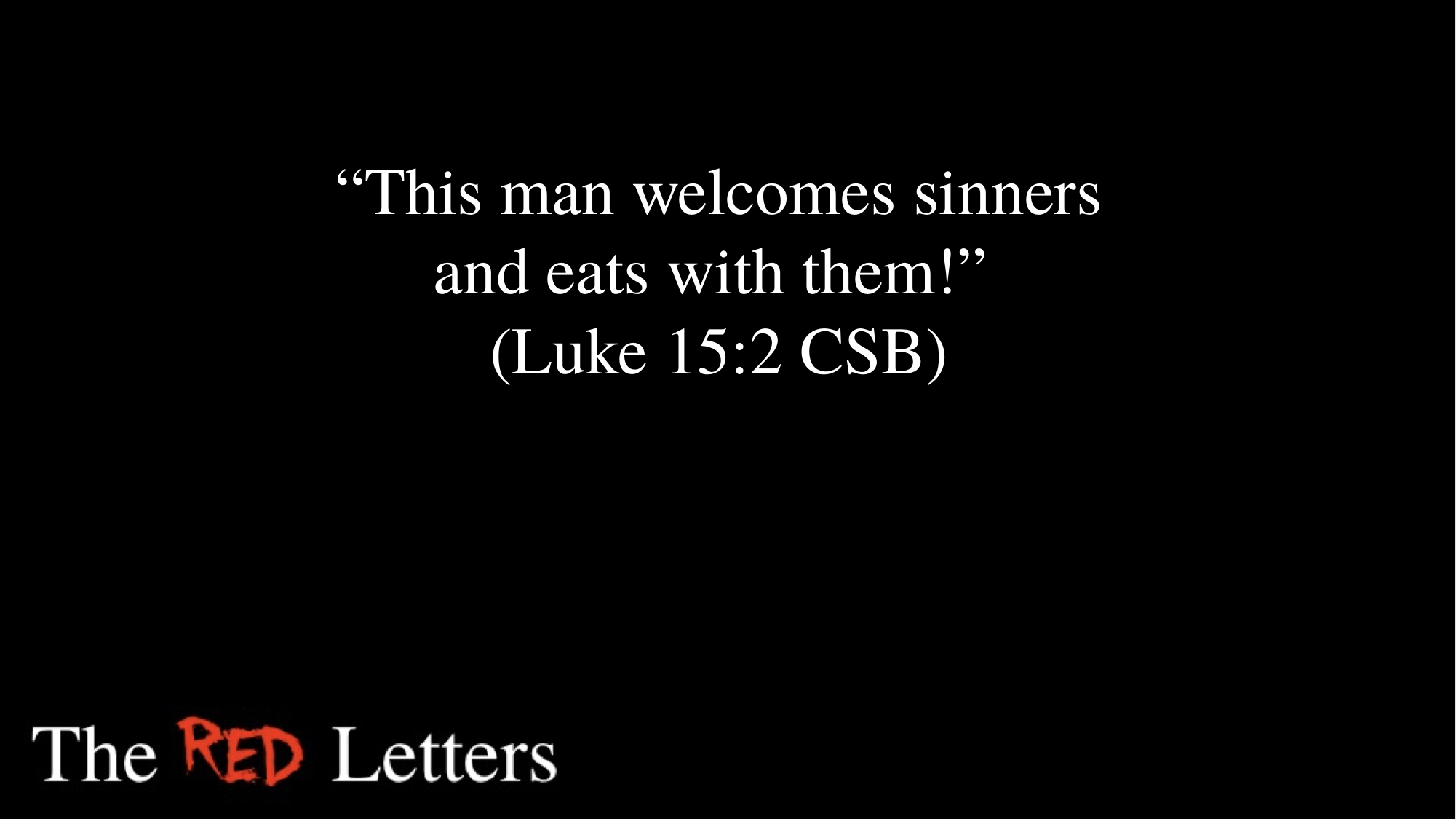

“This man welcomes sinners
and eats with them!”
(Luke 15:2 CSB)